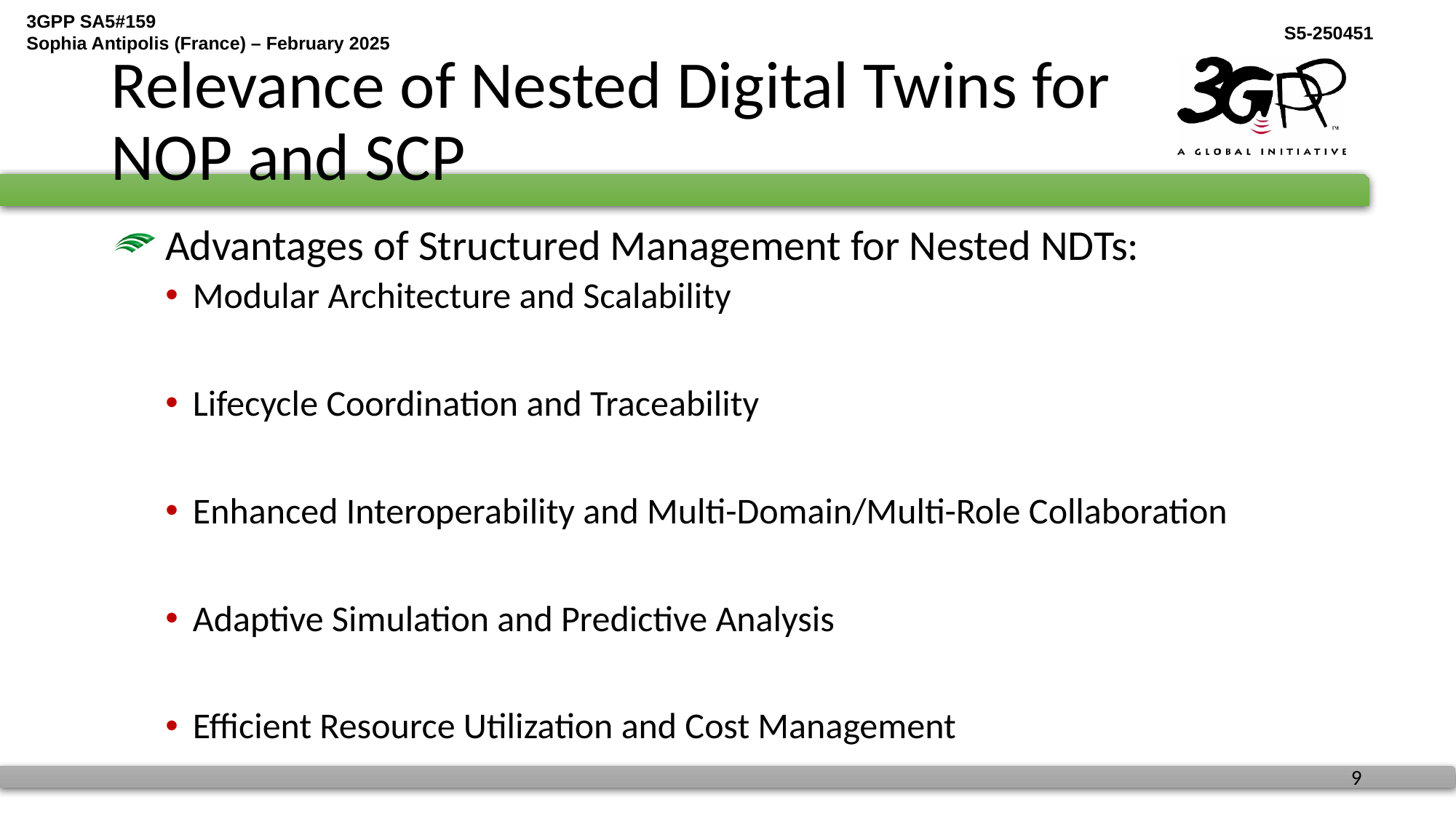

# Relevance of Nested Digital Twins for NOP and SCP
 Advantages of Structured Management for Nested NDTs:
Modular Architecture and Scalability

Lifecycle Coordination and Traceability

Enhanced Interoperability and Multi-Domain/Multi-Role Collaboration

Adaptive Simulation and Predictive Analysis

Efficient Resource Utilization and Cost Management